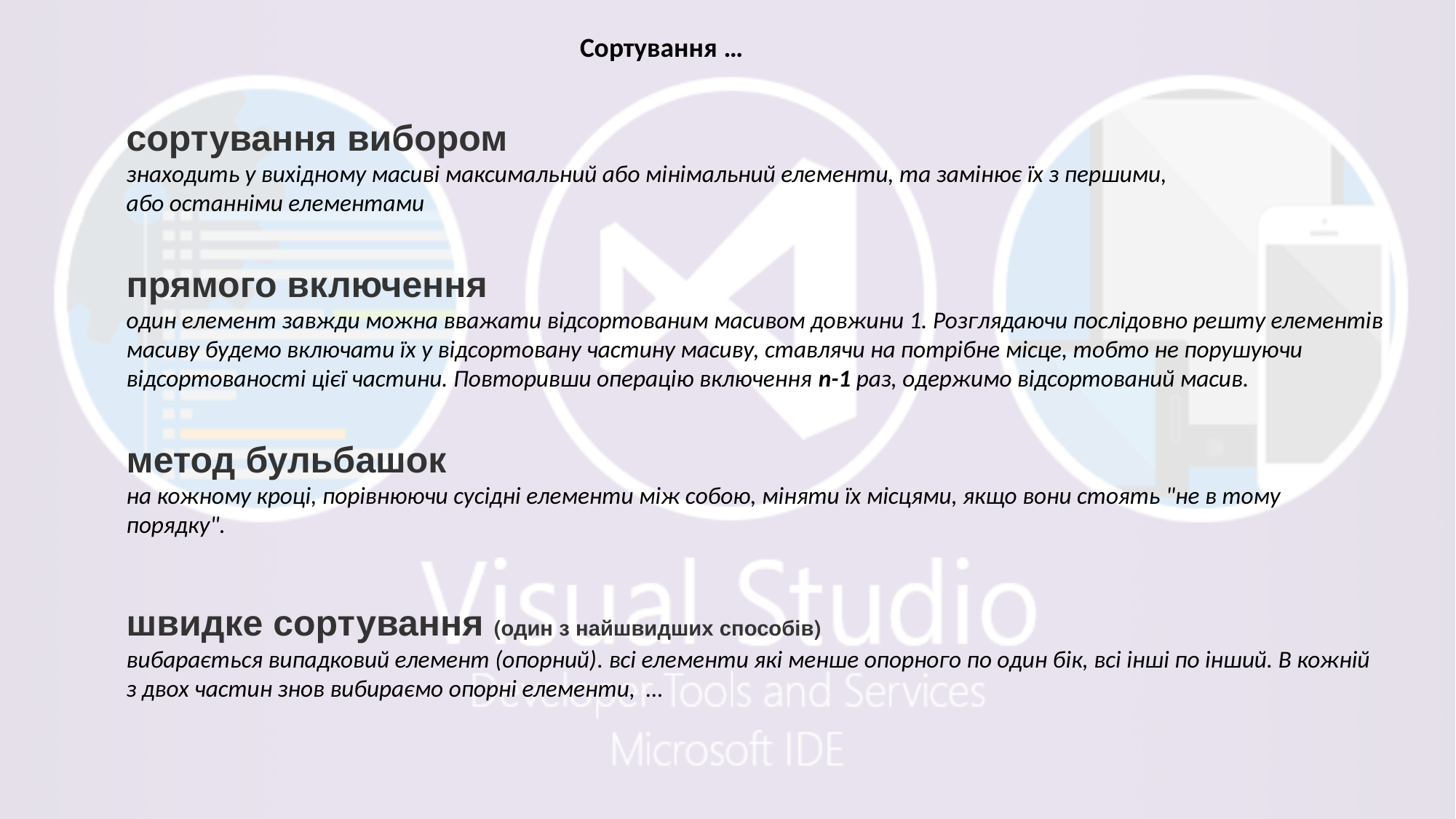

Сортування …
сортування вибором
знаходить у вихідному масиві максимальний або мінімальний елементи, та замінює їх з першими, або останніми елементами
прямого включення
один елемент завжди можна вважати відсортованим масивом довжини 1. Розглядаючи послідовно решту елементів масиву будемо включати їх у відсортовану частину масиву, ставлячи на потрібне місце, тобто не порушуючи відсортованості цієї частини. Повторивши операцію включення n-1 раз, одержимо відсортований масив.
метод бульбашок
на кожному кроці, порівнюючи сусідні елементи між собою, міняти їх місцями, якщо вони стоять "не в тому порядку".
швидке сортування (один з найшвидших способів)
вибарається випадковий елемент (опорний). всі елементи які менше опорного по один бік, всі інші по інший. В кожній з двох частин знов вибираємо опорні елементи,  …